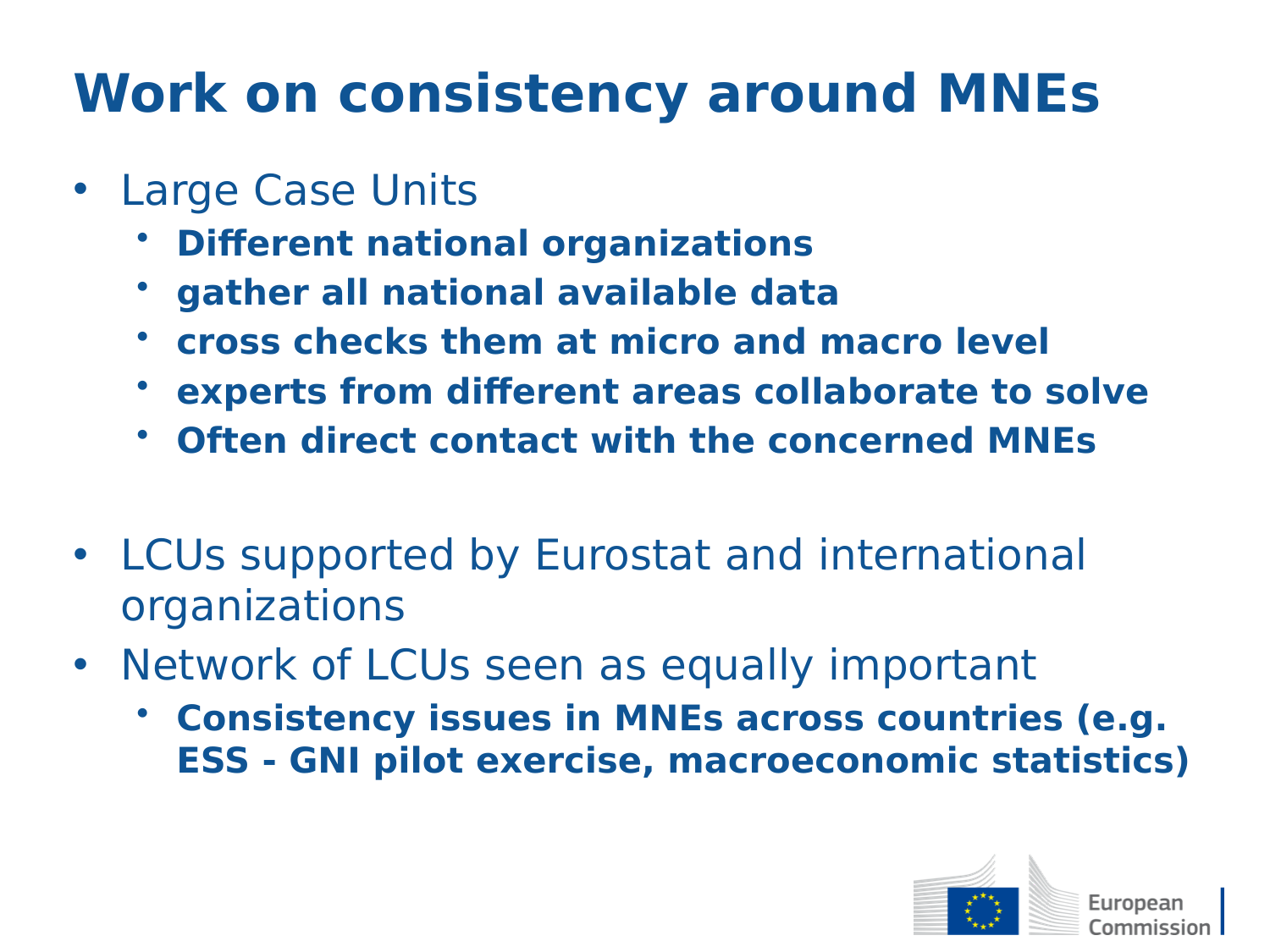

# Work on consistency around MNEs
Large Case Units
Different national organizations
gather all national available data
cross checks them at micro and macro level
experts from different areas collaborate to solve
Often direct contact with the concerned MNEs

LCUs supported by Eurostat and international organizations
Network of LCUs seen as equally important
Consistency issues in MNEs across countries (e.g. ESS - GNI pilot exercise, macroeconomic statistics)